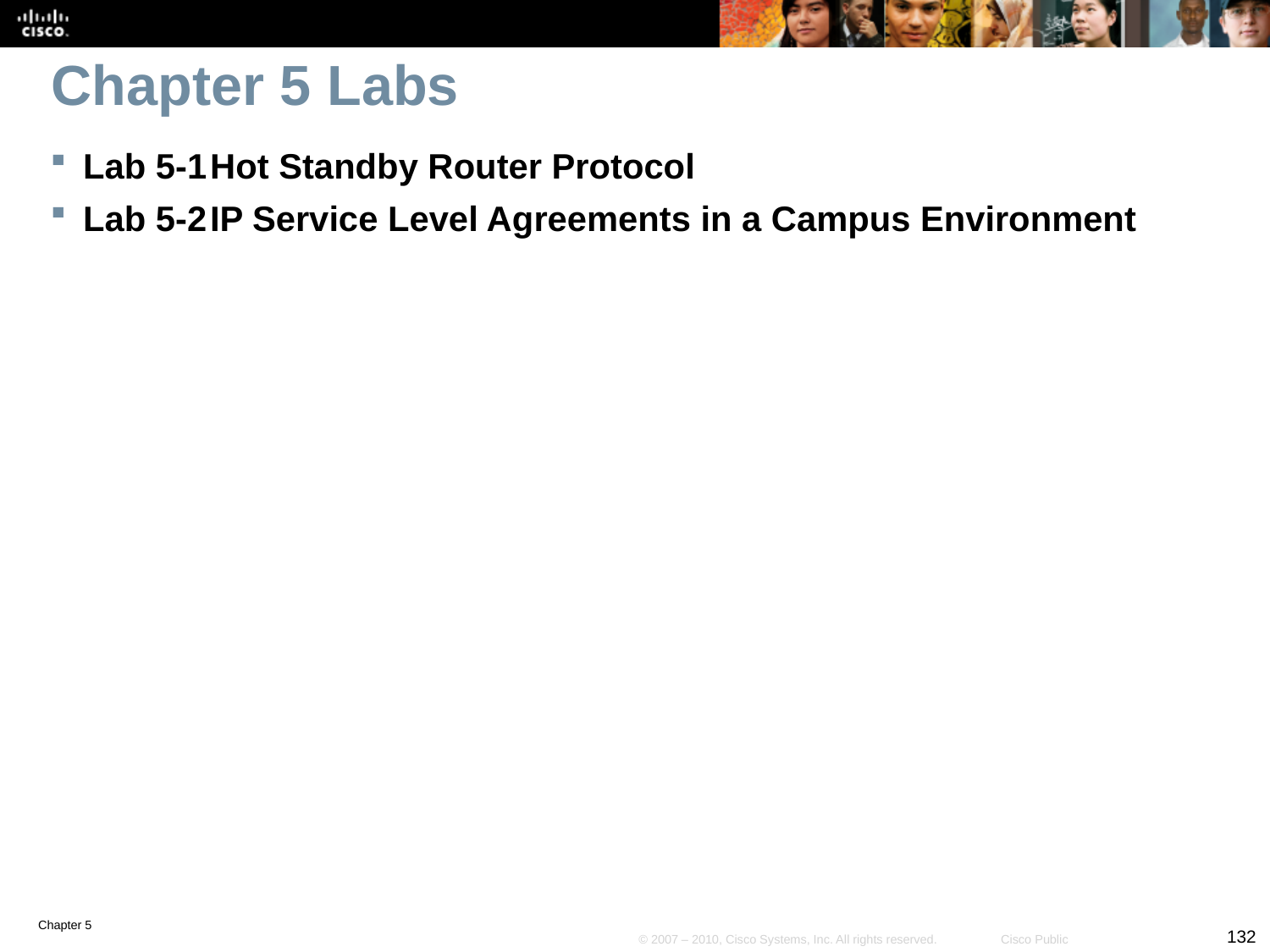

# Chapter 5 Labs
Lab 5-1	Hot Standby Router Protocol
Lab 5-2	IP Service Level Agreements in a Campus Environment